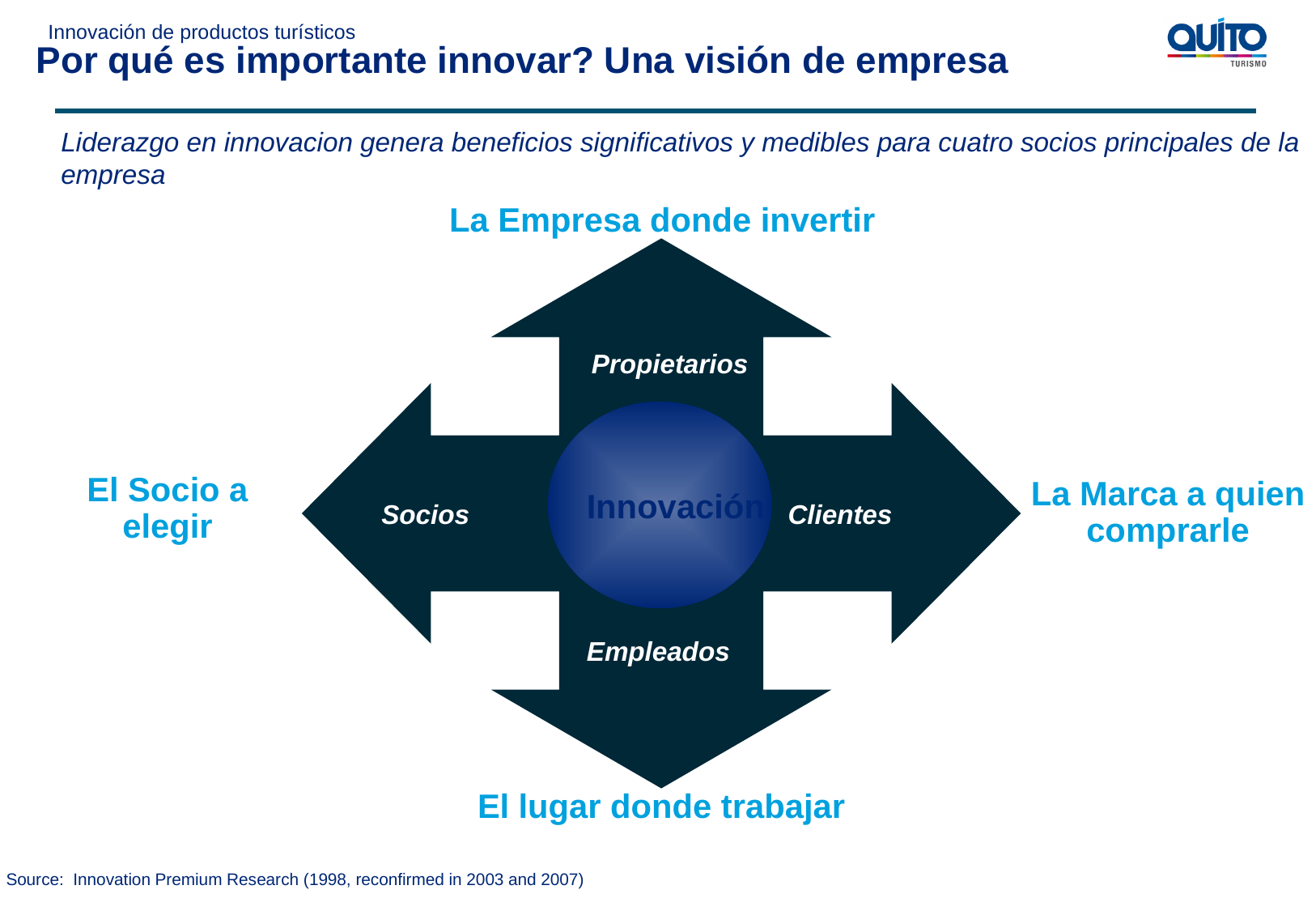

Innovación de productos turísticos
# Por qué es importante innovar? Una visión de empresa
Liderazgo en innovacion genera beneficios significativos y medibles para cuatro socios principales de la empresa
La Empresa donde invertir

Propietarios
Innovación
El Socio a elegir
La Marca a quien comprarle
Socios
Clientes
Empleados
El lugar donde trabajar
Source:  Innovation Premium Research (1998, reconfirmed in 2003 and 2007)